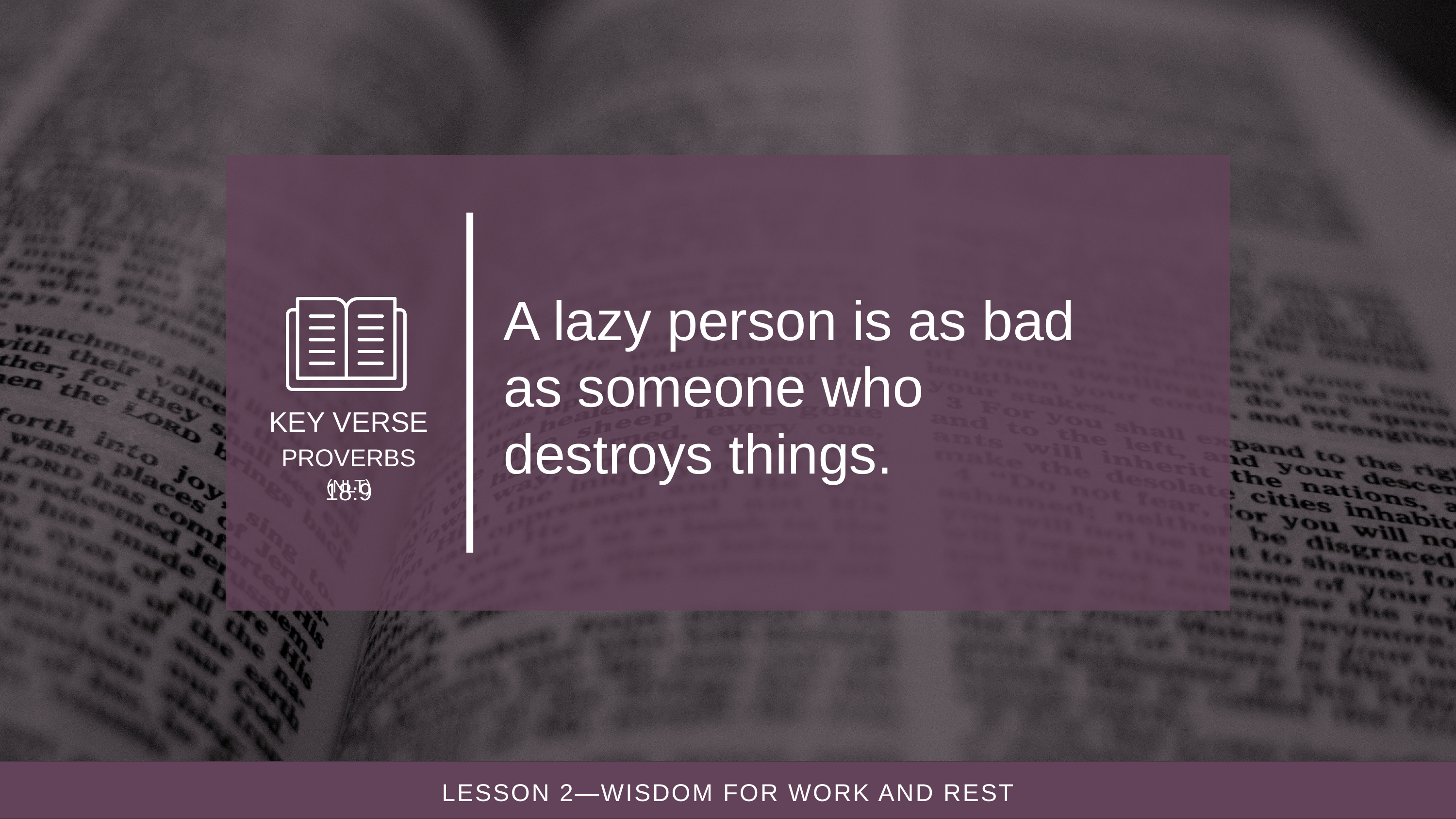

A lazy person is as bad as someone who destroys things.
(NLT)